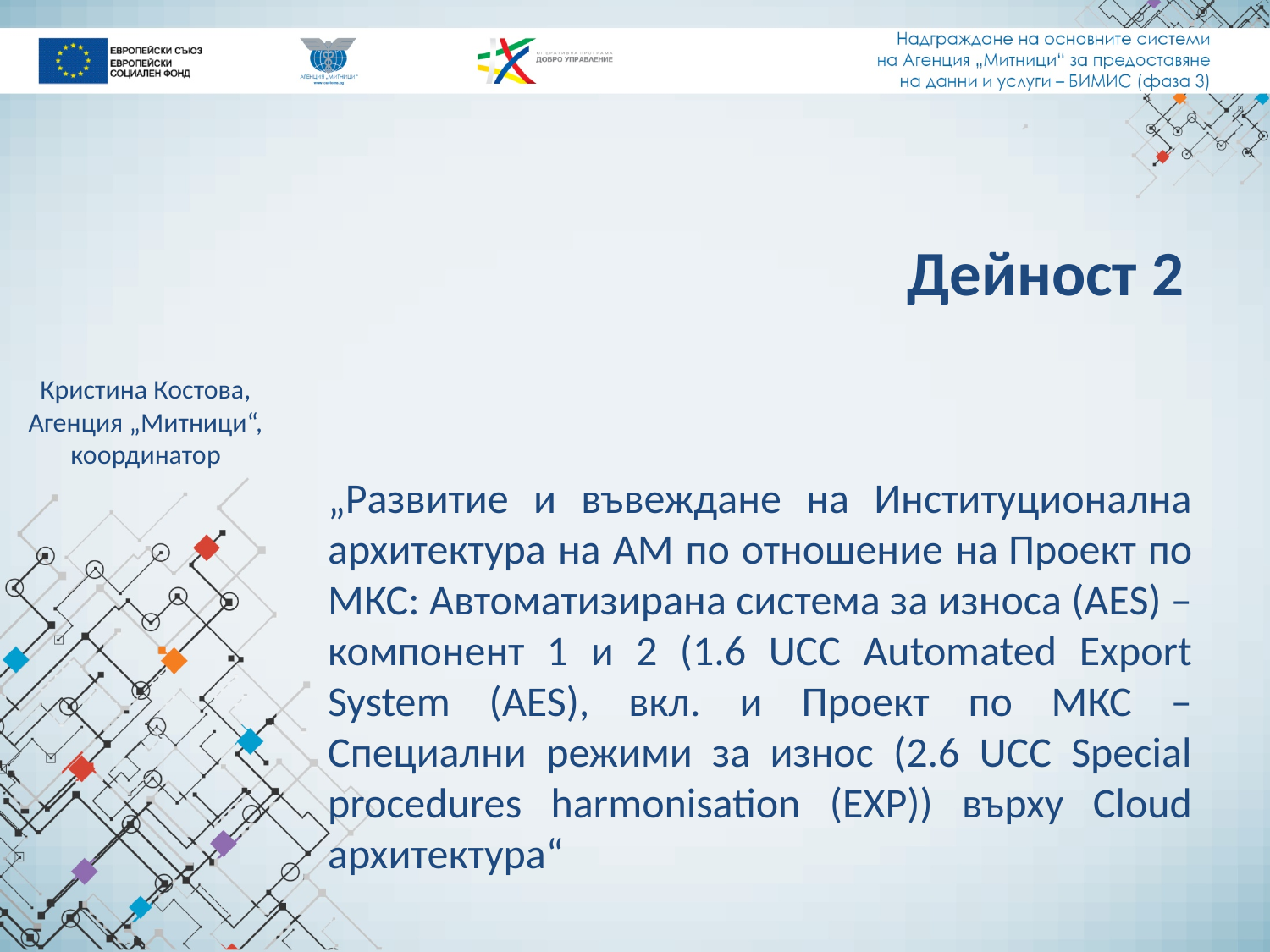

Дейност 2
Кристина Костова, Агенция „Митници“, координатор
# „Развитие и въвеждане на Институционална архитектура на АМ по отношение на Проект по МКС: Автоматизирана система за износа (AES) – компонент 1 и 2 (1.6 UCC Automated Export System (AES), вкл. и Проект по МКС – Специални режими за износ (2.6 UCC Special procedures harmonisation (EXP)) върху Cloud архитектура“